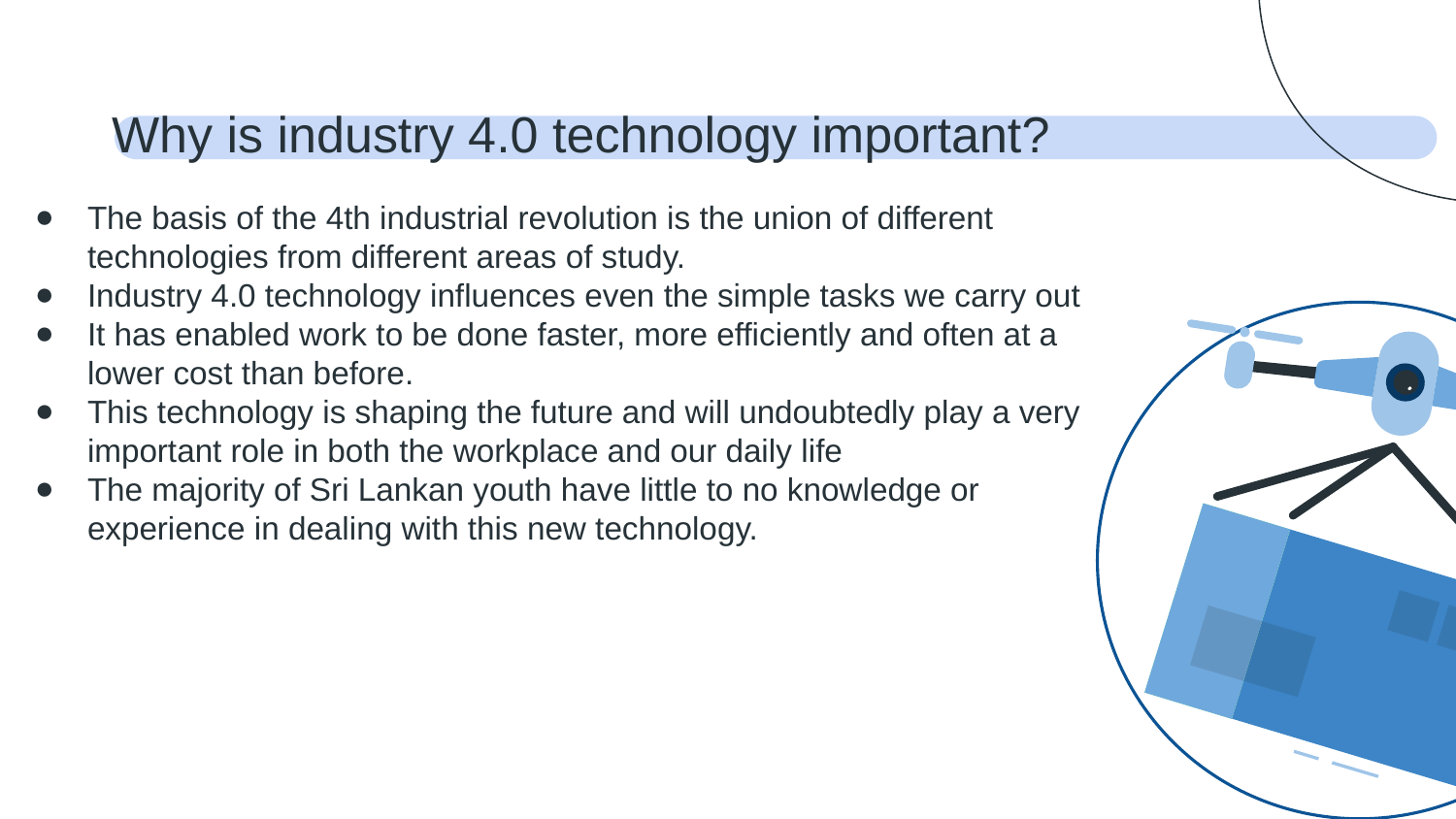

# Why is industry 4.0 technology important?
The basis of the 4th industrial revolution is the union of different technologies from different areas of study.
Industry 4.0 technology influences even the simple tasks we carry out
It has enabled work to be done faster, more efficiently and often at a lower cost than before.
This technology is shaping the future and will undoubtedly play a very important role in both the workplace and our daily life
The majority of Sri Lankan youth have little to no knowledge or experience in dealing with this new technology.